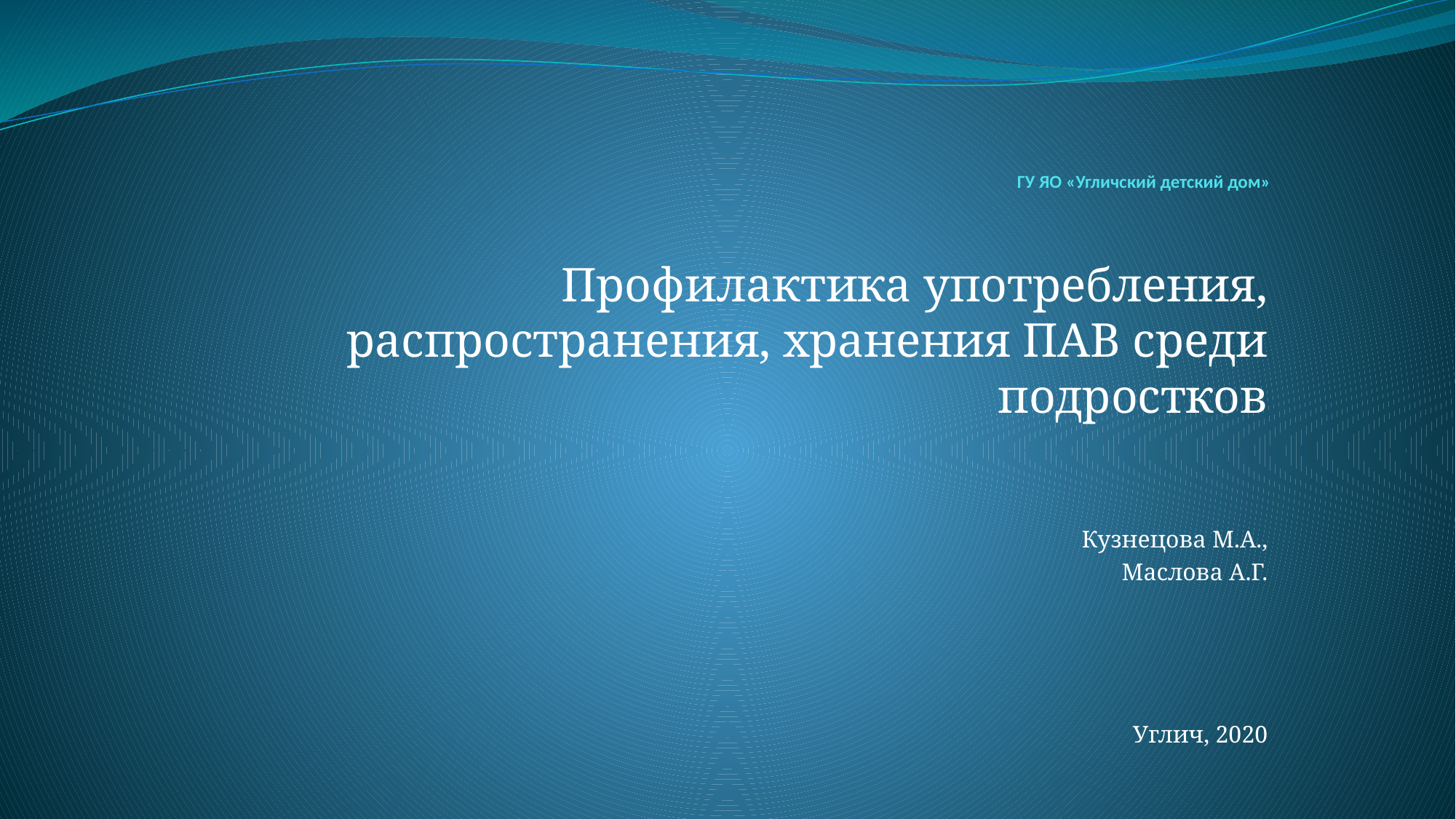

# ГУ ЯО «Угличский детский дом»
Профилактика употребления, распространения, хранения ПАВ среди подростков

Кузнецова М.А.,
Маслова А.Г.

Углич, 2020